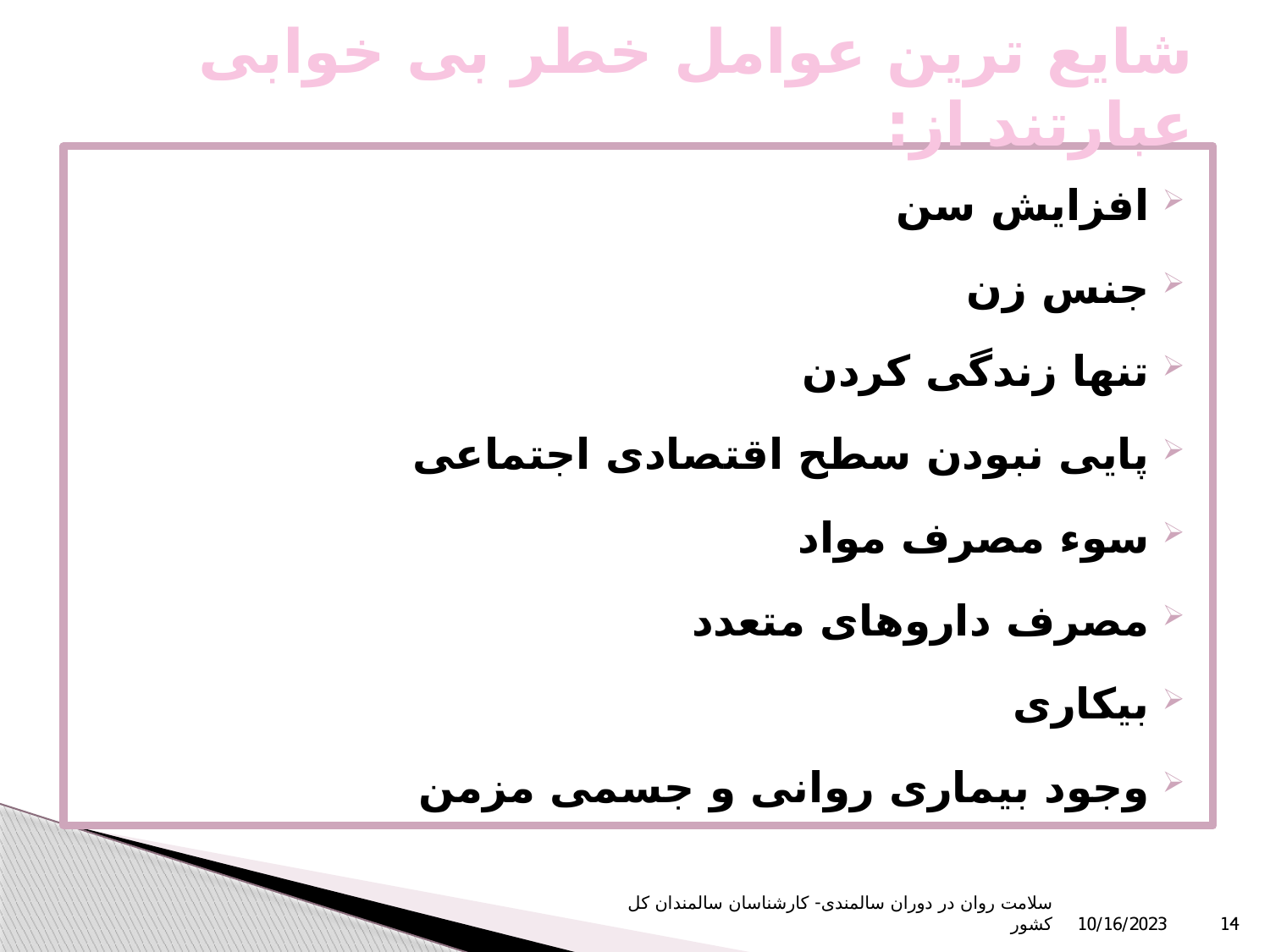

# شایع ترین عوامل خطر بی خوابی عبارتند از:
افزایش سن
جنس زن
تنها زندگی کردن
پایی نبودن سطح اقتصادی اجتماعی
سوء مصرف مواد
مصرف داروهای متعدد
بیکاری
وجود بیماری روانی و جسمی مزمن
سلامت روان در دوران سالمندی- کارشناسان سالمندان کل کشور
10/16/2023
14